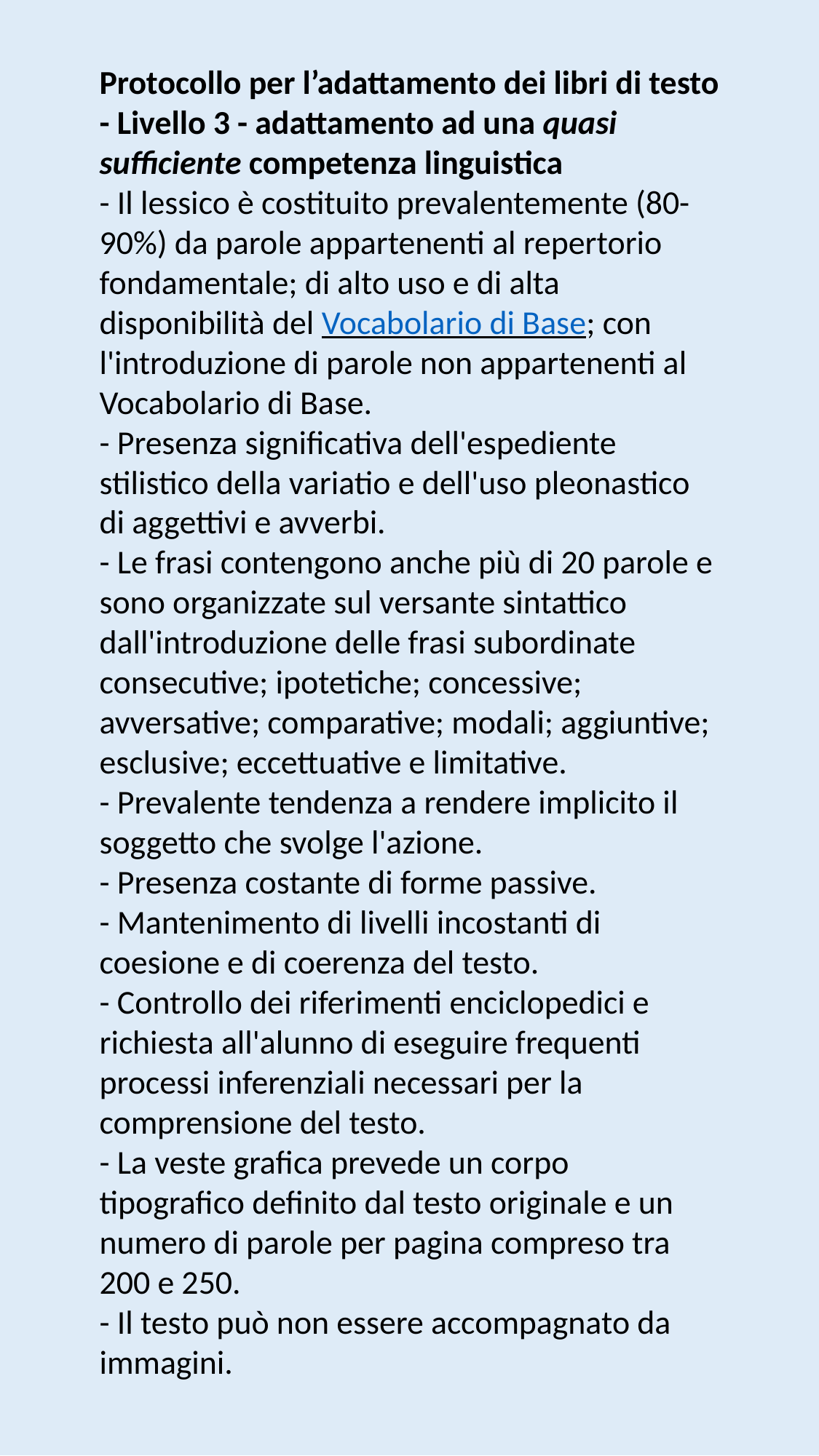

Protocollo per l’adattamento dei libri di testo - Livello 3 - adattamento ad una quasi sufficiente competenza linguistica
- Il lessico è costituito prevalentemente (80-90%) da parole appartenenti al repertorio fondamentale; di alto uso e di alta disponibilità del Vocabolario di Base; con l'introduzione di parole non appartenenti al Vocabolario di Base.
- Presenza significativa dell'espediente stilistico della variatio e dell'uso pleonastico di aggettivi e avverbi.
- Le frasi contengono anche più di 20 parole e sono organizzate sul versante sintattico dall'introduzione delle frasi subordinate consecutive; ipotetiche; concessive; avversative; comparative; modali; aggiuntive; esclusive; eccettuative e limitative.
- Prevalente tendenza a rendere implicito il soggetto che svolge l'azione.
- Presenza costante di forme passive.
- Mantenimento di livelli incostanti di coesione e di coerenza del testo.
- Controllo dei riferimenti enciclopedici e richiesta all'alunno di eseguire frequenti processi inferenziali necessari per la comprensione del testo.
- La veste grafica prevede un corpo tipografico definito dal testo originale e un numero di parole per pagina compreso tra 200 e 250.
- Il testo può non essere accompagnato da immagini.